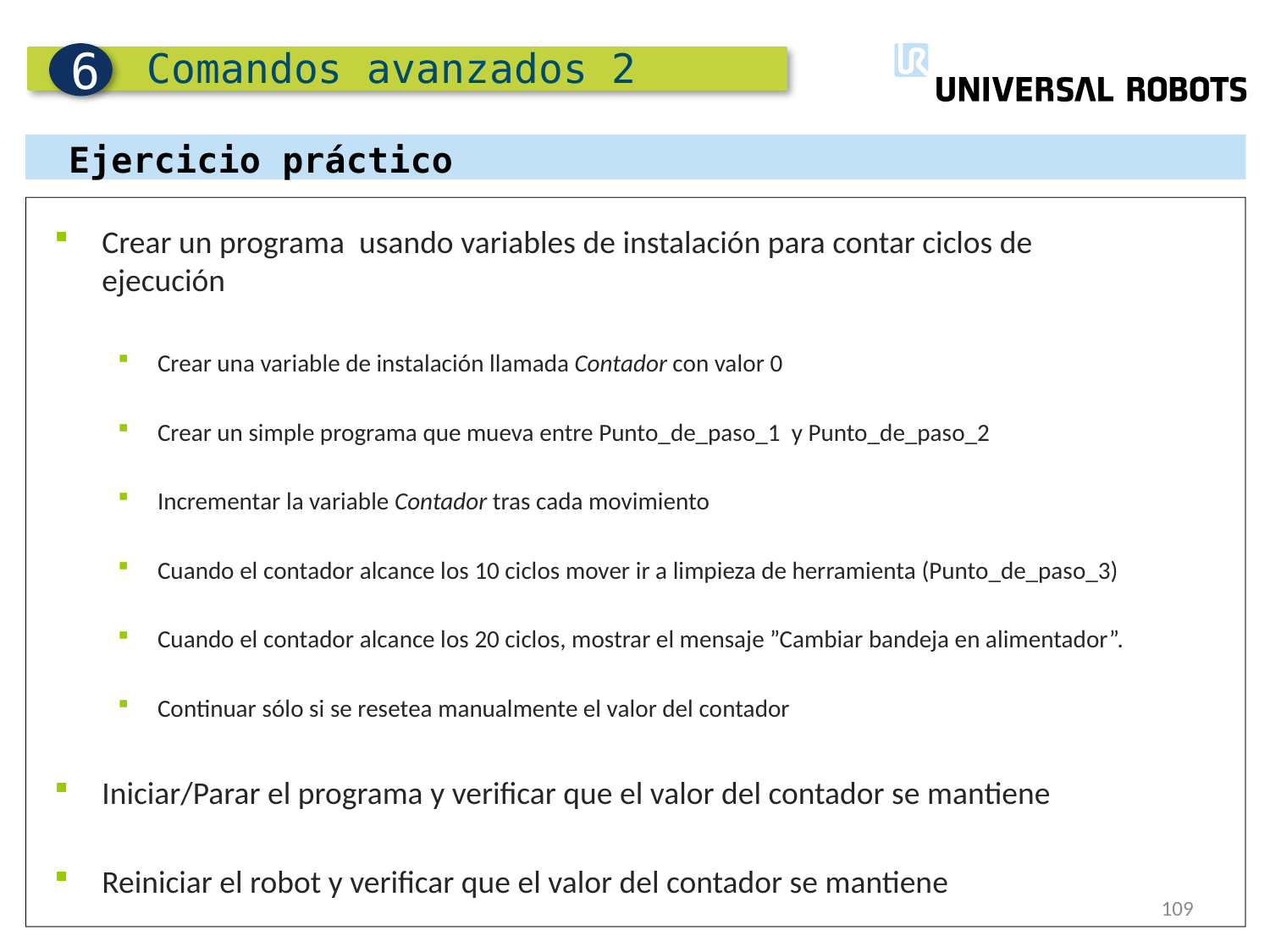

Comandos avanzados 2

6

Ejercicio práctico
Crear un programa  usando variables de instalación para contar ciclos de ejecución

Crear una variable de instalación llamada Contador con valor 0

Crear un simple programa que mueva entre Punto_de_paso_1  y Punto_de_paso_2

Incrementar la variable Contador tras cada movimiento

Cuando el contador alcance los 10 ciclos mover ir a limpieza de herramienta (Punto_de_paso_3)

Cuando el contador alcance los 20 ciclos, mostrar el mensaje ”Cambiar bandeja en alimentador”.

Continuar sólo si se resetea manualmente el valor del contador

Iniciar/Parar el programa y verificar que el valor del contador se mantiene

Reiniciar el robot y verificar que el valor del contador se mantiene

109